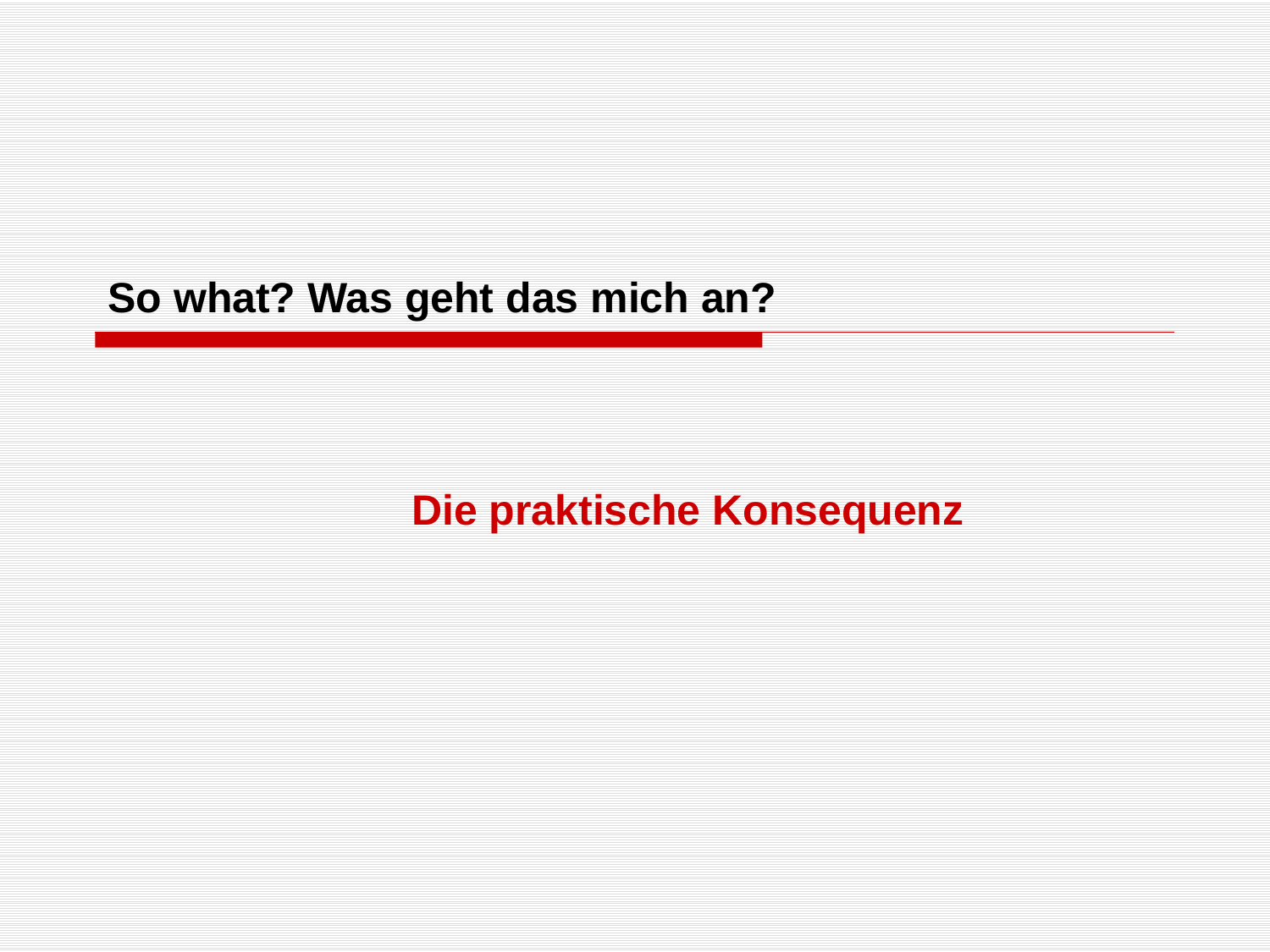

# So what? Was geht das mich an?
Die praktische Konsequenz